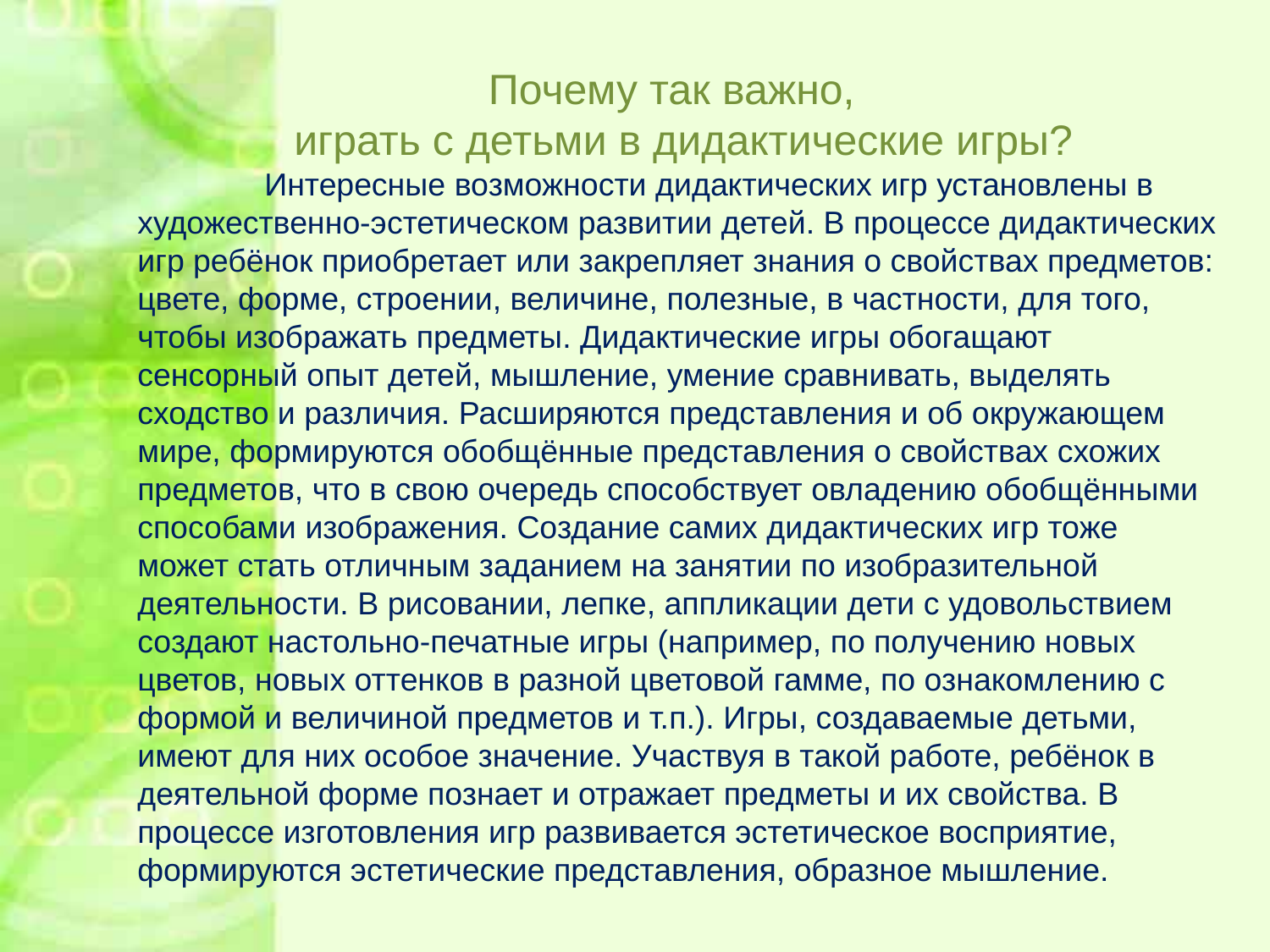

Почему так важно,
 играть с детьми в дидактические игры?
 	Интересные возможности дидактических игр установлены в художественно-эстетическом развитии детей. В процессе дидактических игр ребёнок приобретает или закрепляет знания о свойствах предметов: цвете, форме, строении, величине, полезные, в частности, для того, чтобы изображать предметы. Дидактические игры обогащают сенсорный опыт детей, мышление, умение сравнивать, выделять сходство и различия. Расширяются представления и об окружающем мире, формируются обобщённые представления о свойствах схожих предметов, что в свою очередь способствует овладению обобщёнными способами изображения. Создание самих дидактических игр тоже может стать отличным заданием на занятии по изобразительной деятельности. В рисовании, лепке, аппликации дети с удовольствием создают настольно-печатные игры (например, по получению новых цветов, новых оттенков в разной цветовой гамме, по ознакомлению с формой и величиной предметов и т.п.). Игры, создаваемые детьми, имеют для них особое значение. Участвуя в такой работе, ребёнок в деятельной форме познает и отражает предметы и их свойства. В процессе изготовления игр развивается эстетическое восприятие, формируются эстетические представления, образное мышление.